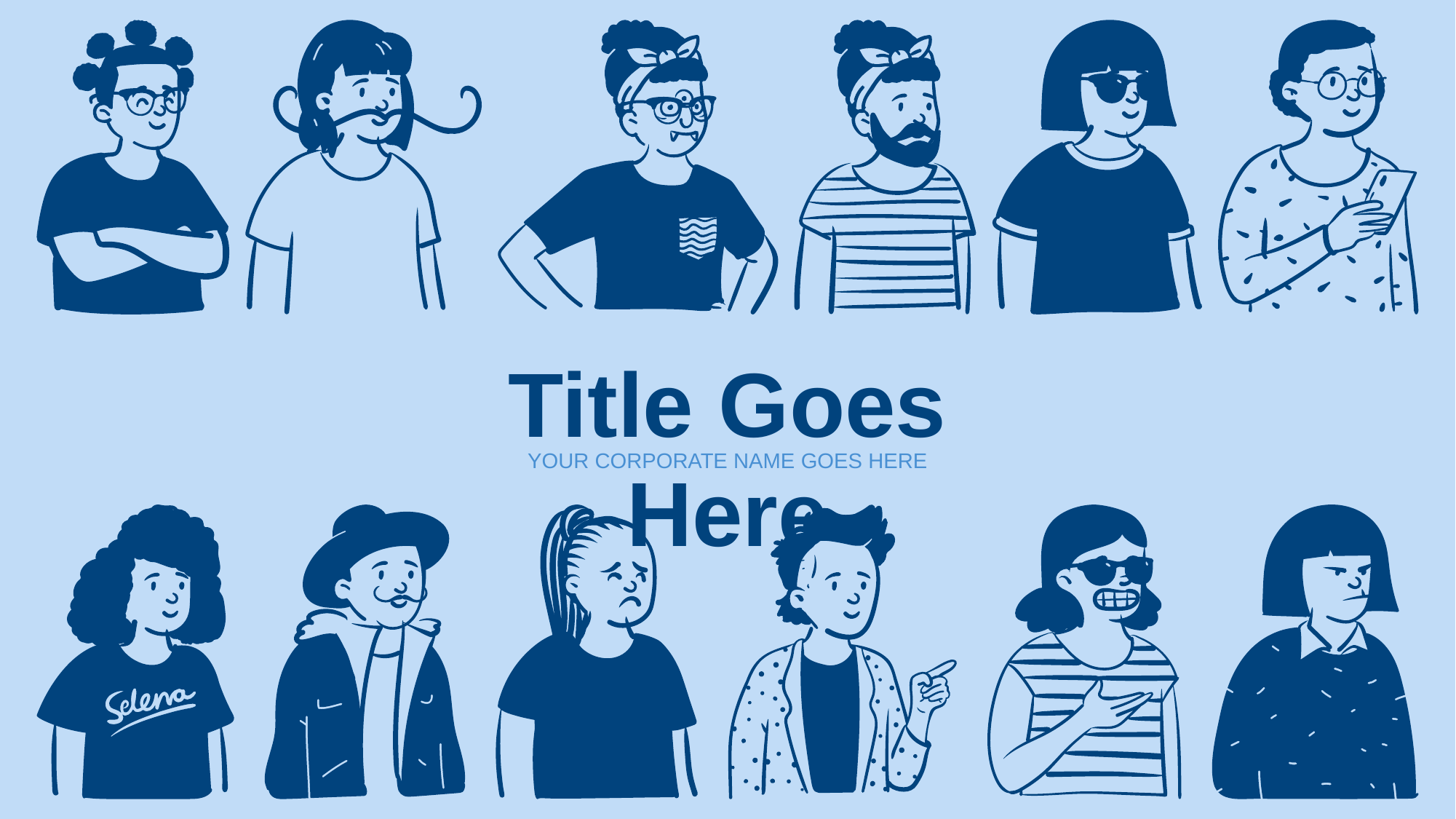

Title Goes Here
YOUR CORPORATE NAME GOES HERE